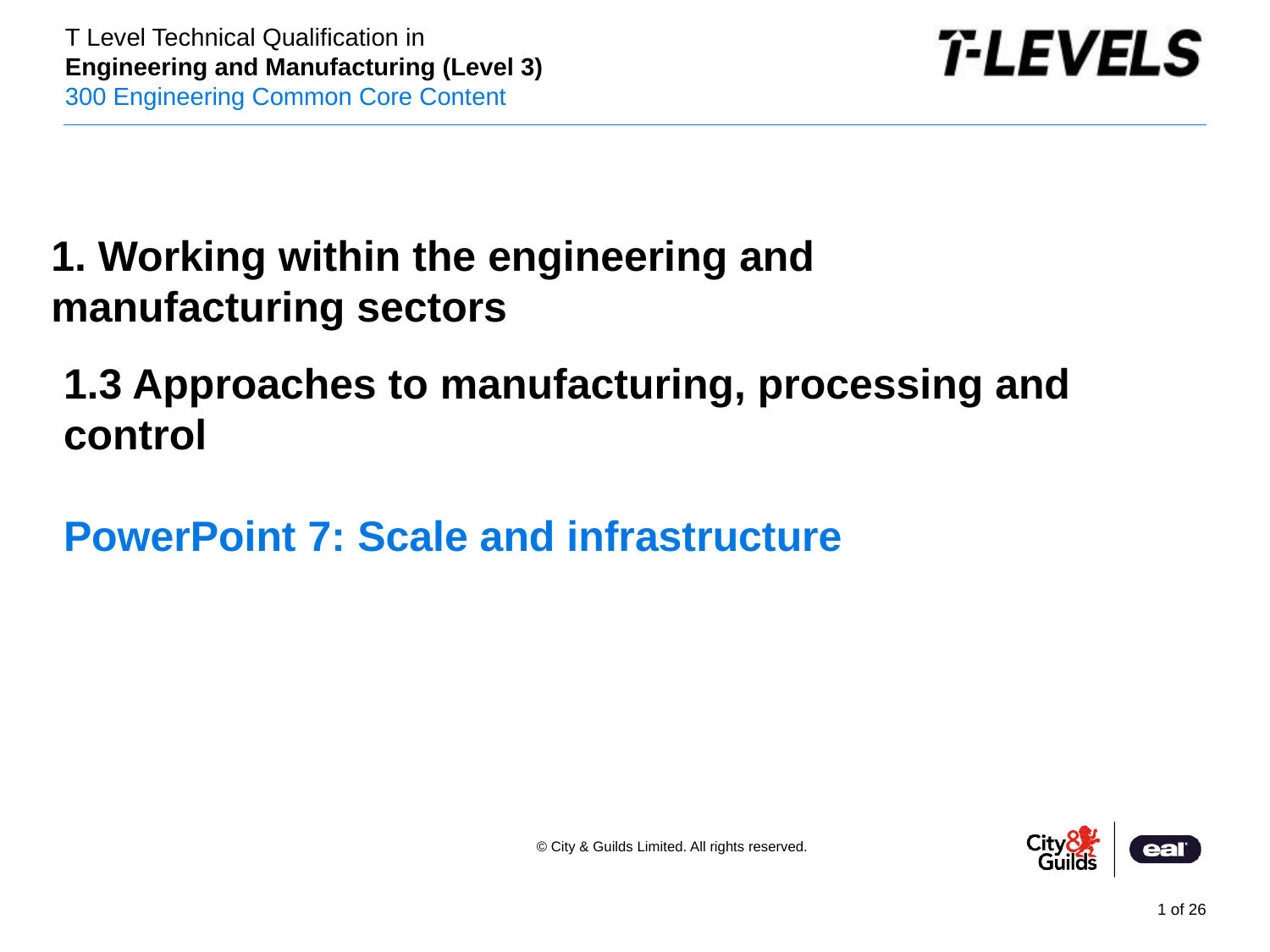

1. Working within the engineering and
manufacturing sectors

# 1.3 Approaches to manufacturing, processing and control PowerPoint 7: Scale and infrastructure